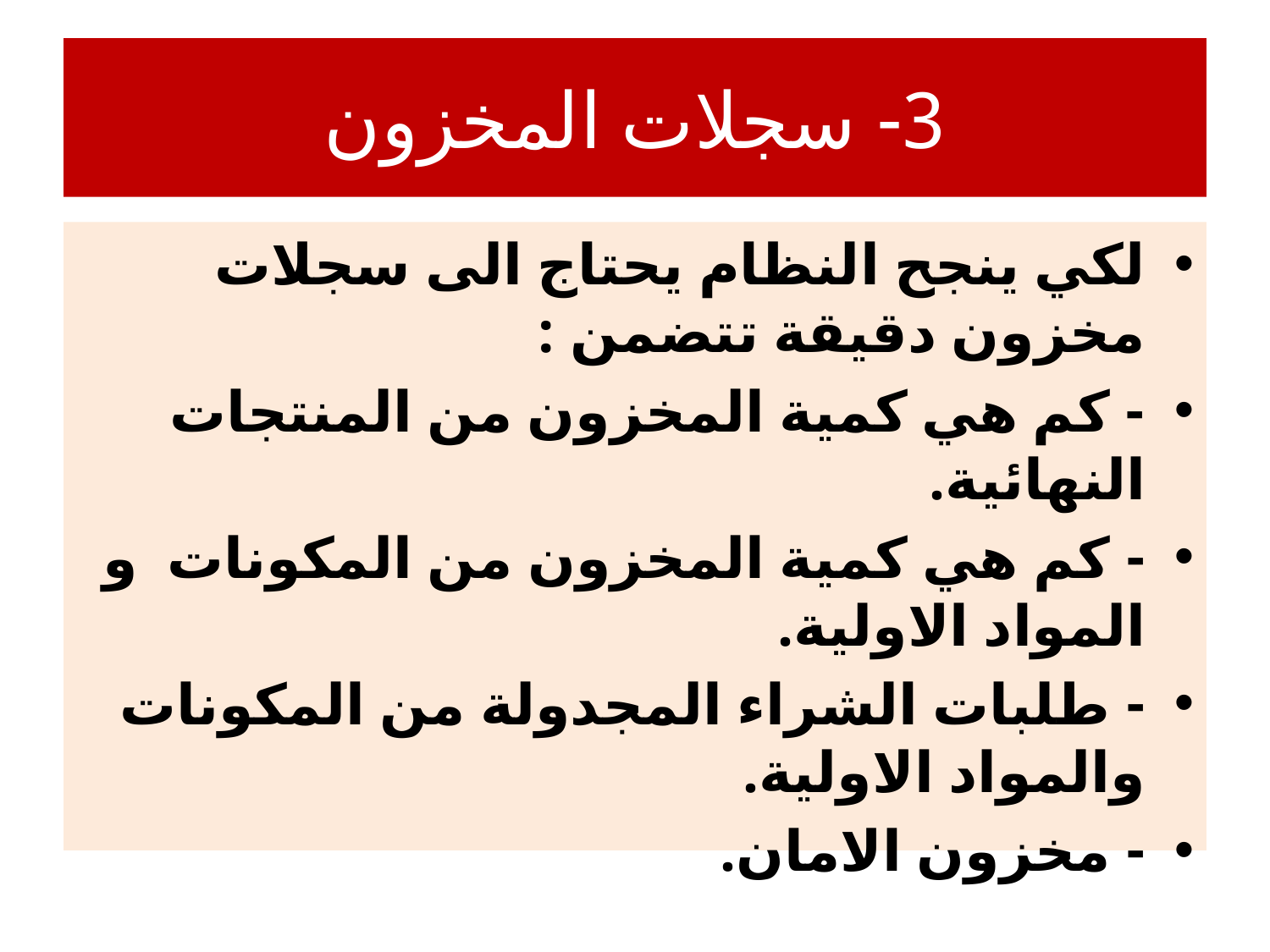

# 3- سجلات المخزون
لكي ينجح النظام يحتاج الى سجلات مخزون دقيقة تتضمن :
- كم هي كمية المخزون من المنتجات النهائية.
- كم هي كمية المخزون من المكونات  و المواد الاولية.
- طلبات الشراء المجدولة من المكونات والمواد الاولية.
- مخزون الامان.